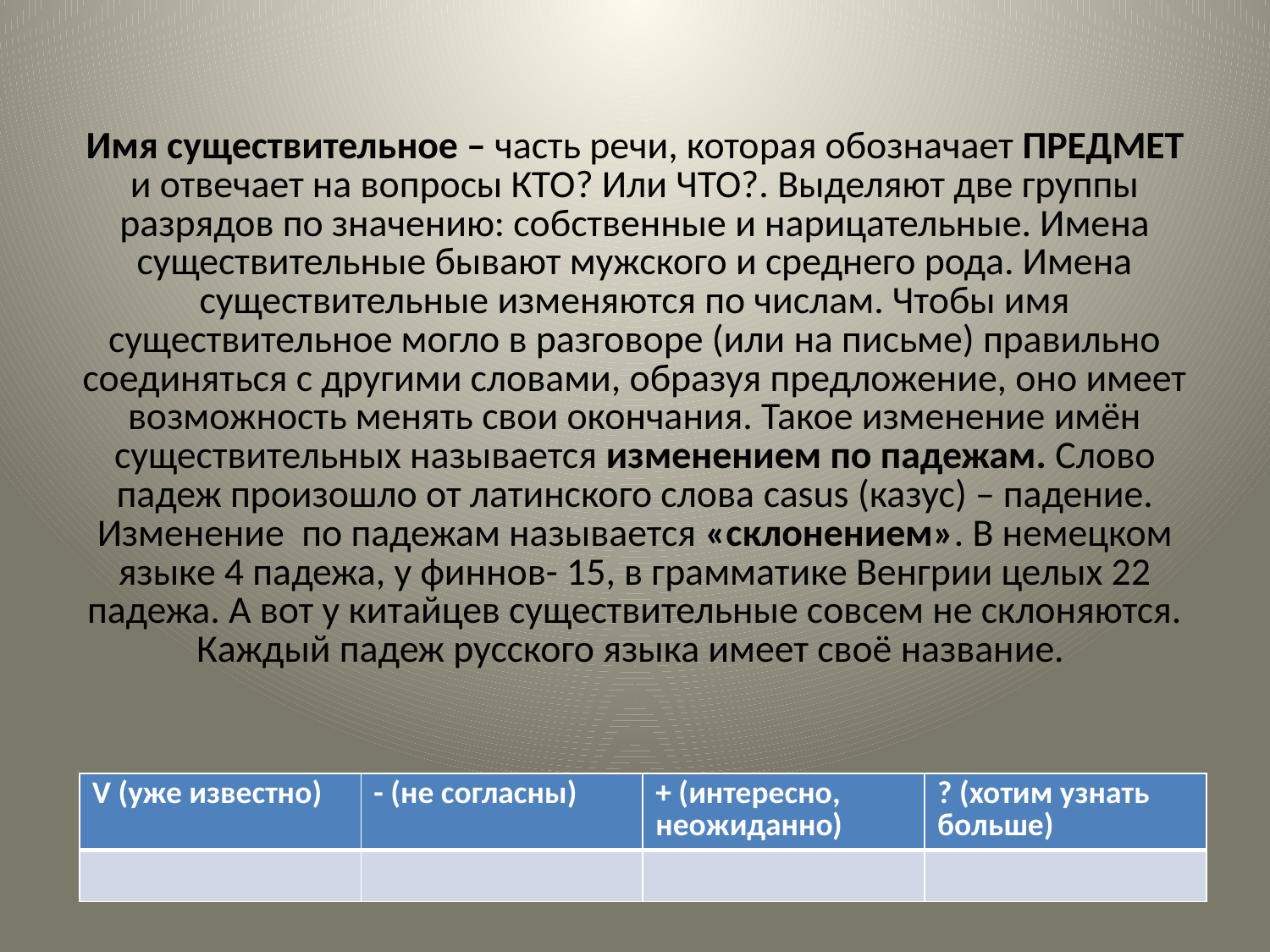

# Имя существительное – часть речи, которая обозначает ПРЕДМЕТ и отвечает на вопросы КТО? Или ЧТО?. Выделяют две группы разрядов по значению: собственные и нарицательные. Имена существительные бывают мужского и среднего рода. Имена существительные изменяются по числам. Чтобы имя существительное могло в разговоре (или на письме) правильно соединяться с другими словами, образуя предложение, оно имеет возможность менять свои окончания. Такое изменение имён существительных называется изменением по падежам. Слово падеж произошло от латинского слова casus (казус) – падение. Изменение  по падежам называется «склонением». В немецком языке 4 падежа, у финнов- 15, в грамматике Венгрии целых 22 падежа. А вот у китайцев существительные совсем не склоняются. Каждый падеж русского языка имеет своё название.
| V (уже известно) | - (не согласны) | + (интересно, неожиданно) | ? (хотим узнать больше) |
| --- | --- | --- | --- |
|  |  |  |  |